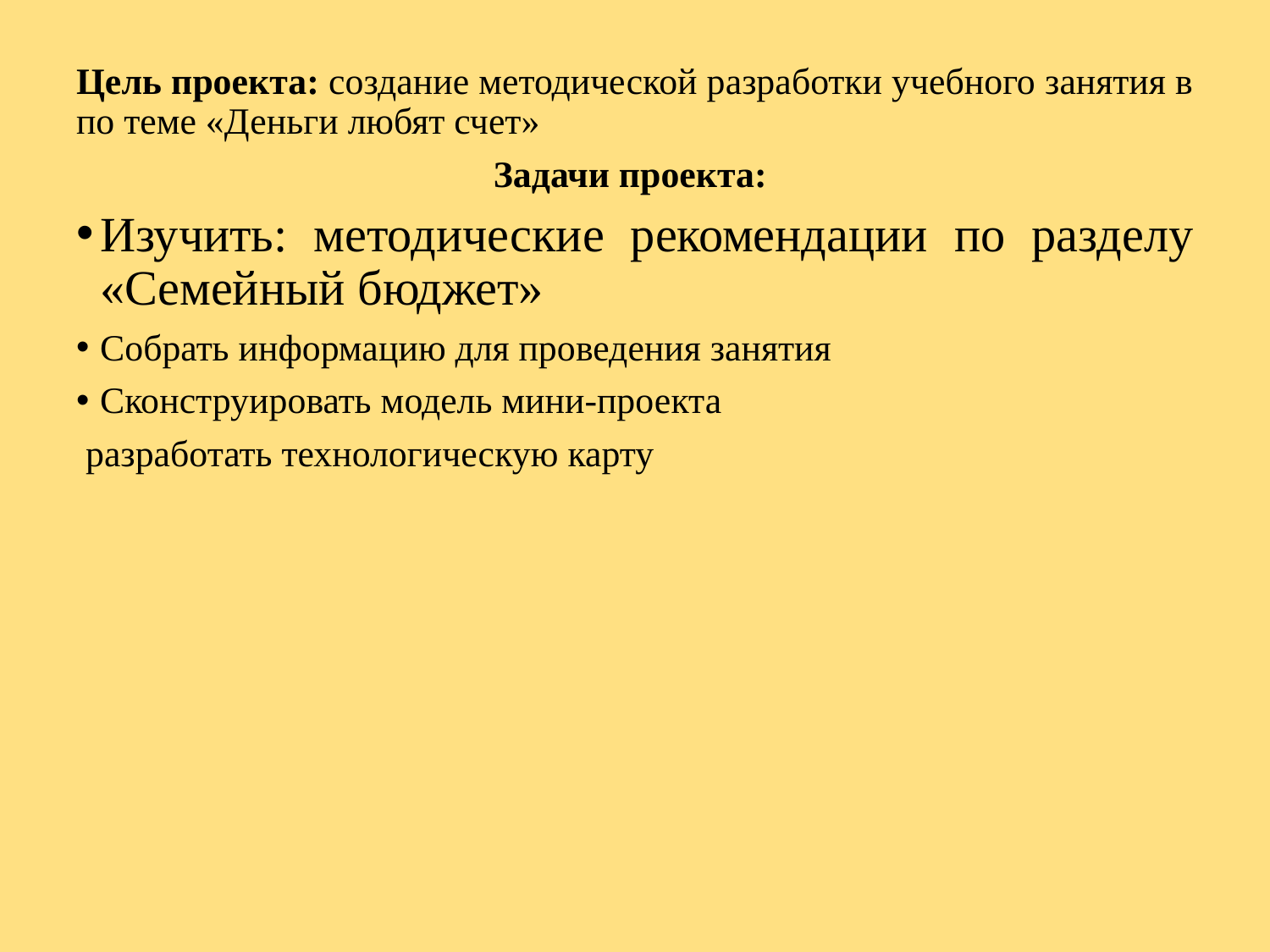

Цель проекта: создание методической разработки учебного занятия в по теме «Деньги любят счет»
Задачи проекта:
Изучить: методические рекомендации по разделу «Семейный бюджет»
Собрать информацию для проведения занятия
Сконструировать модель мини-проекта
 разработать технологическую карту